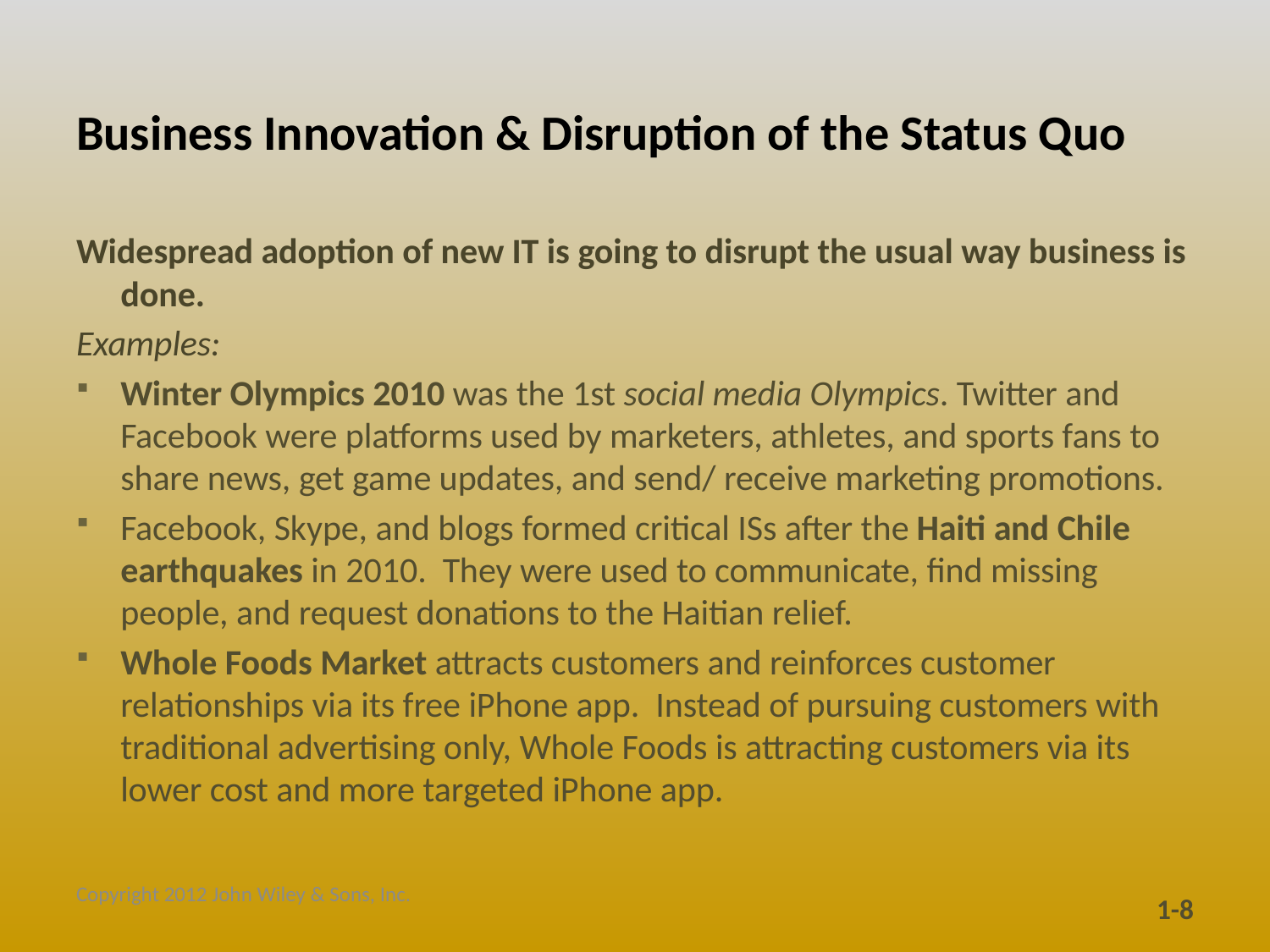

# Business Innovation & Disruption of the Status Quo
Widespread adoption of new IT is going to disrupt the usual way business is done.
Examples:
Winter Olympics 2010 was the 1st social media Olympics. Twitter and Facebook were platforms used by marketers, athletes, and sports fans to share news, get game updates, and send/ receive marketing promotions.
Facebook, Skype, and blogs formed critical ISs after the Haiti and Chile earthquakes in 2010.  They were used to communicate, find missing people, and request donations to the Haitian relief.
Whole Foods Market attracts customers and reinforces customer relationships via its free iPhone app.  Instead of pursuing customers with traditional advertising only, Whole Foods is attracting customers via its lower cost and more targeted iPhone app.
Copyright 2012 John Wiley & Sons, Inc.
1-8